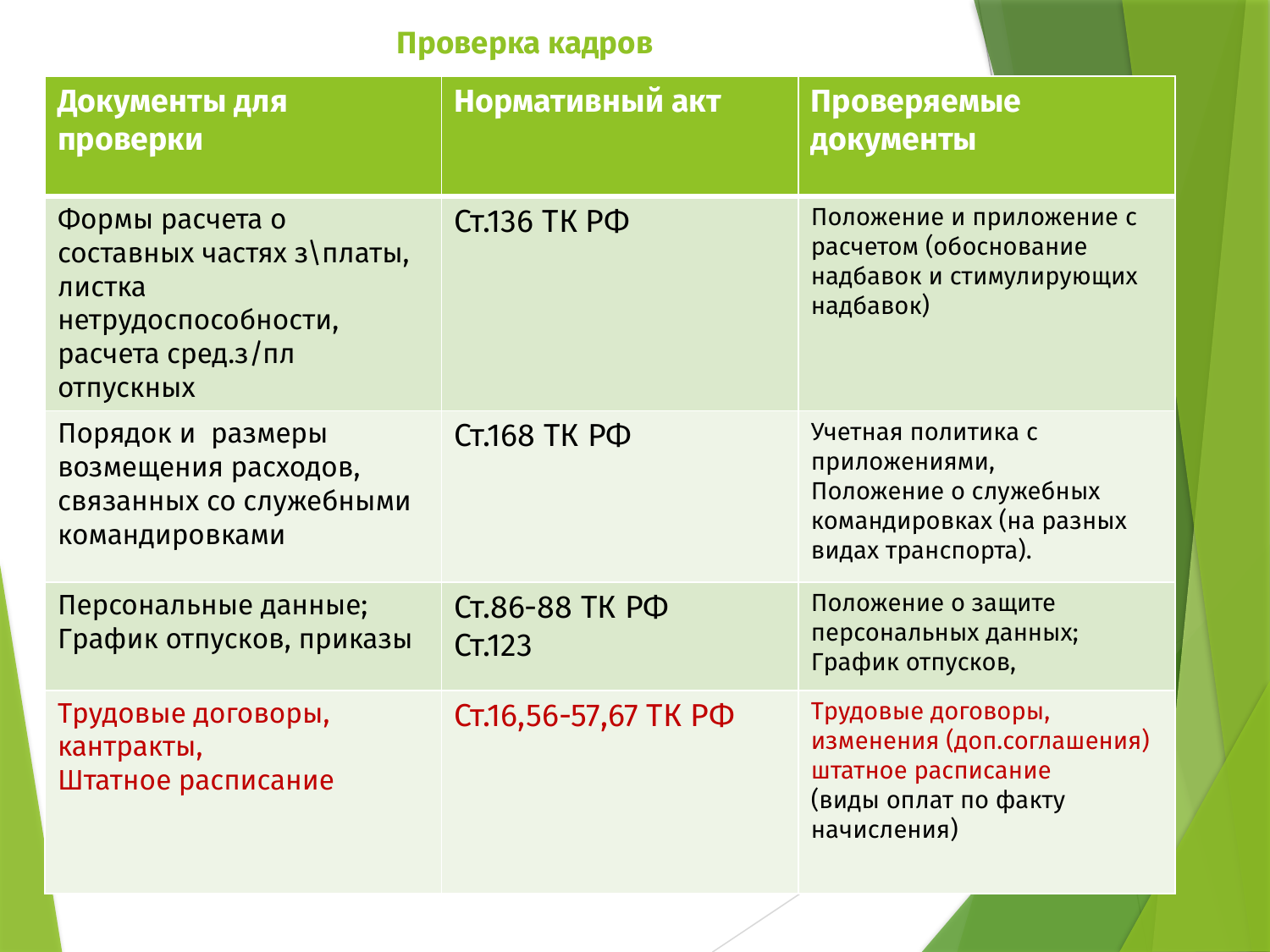

# Проверка кадров
| Документы для проверки | Нормативный акт | Проверяемые документы |
| --- | --- | --- |
| Формы расчета о составных частях з\платы, листка нетрудоспособности, расчета сред.з/пл отпускных | Ст.136 ТК РФ | Положение и приложение с расчетом (обоснование надбавок и стимулирующих надбавок) |
| Порядок и размеры возмещения расходов, связанных со служебными командировками | Ст.168 ТК РФ | Учетная политика с приложениями, Положение о служебных командировках (на разных видах транспорта). |
| Персональные данные; График отпусков, приказы | Ст.86-88 ТК РФ Ст.123 | Положение о защите персональных данных; График отпусков, |
| Трудовые договоры, кантракты, Штатное расписание | Ст.16,56-57,67 ТК РФ | Трудовые договоры, изменения (доп.соглашения) штатное расписание (виды оплат по факту начисления) |